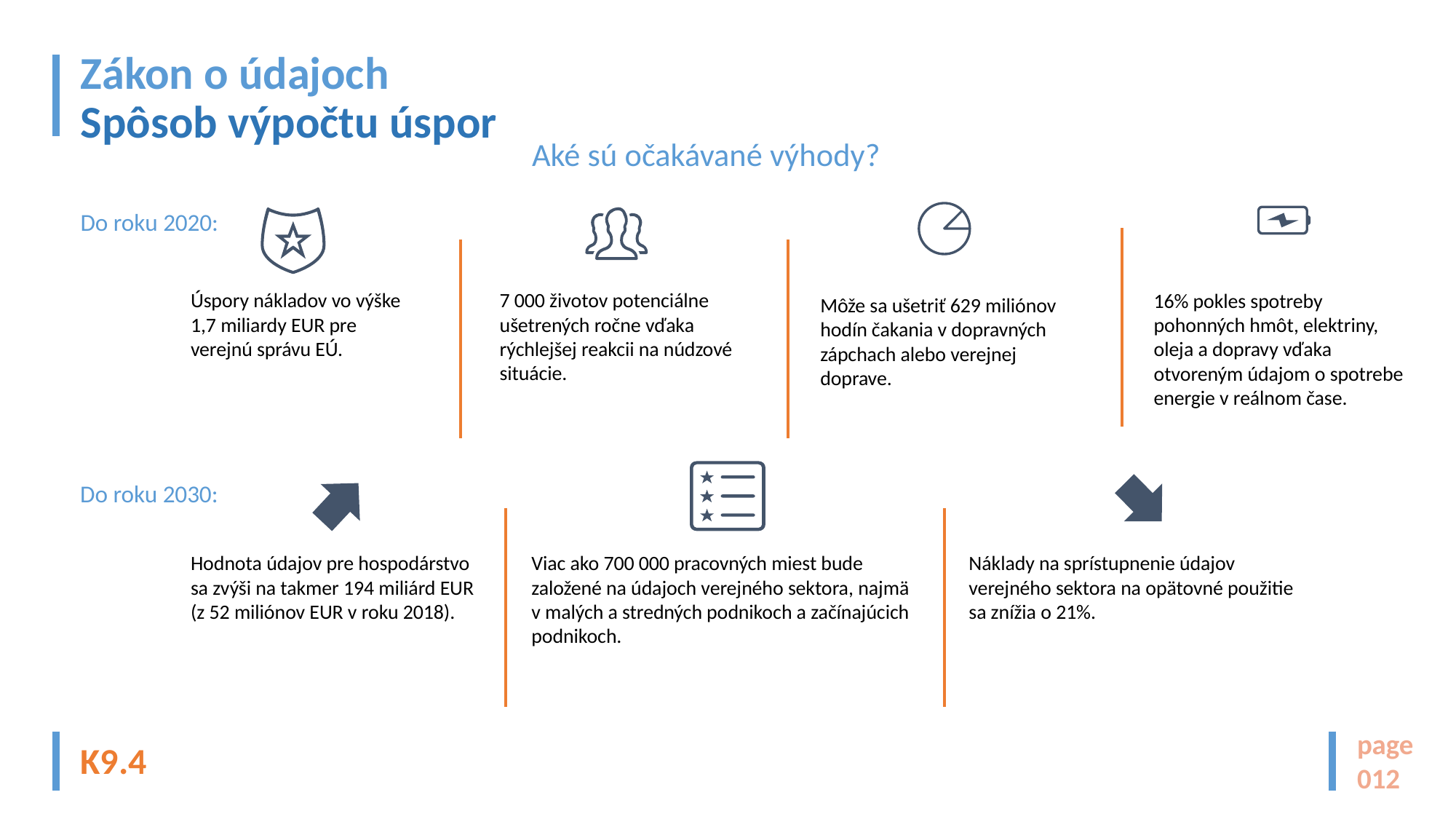

# Zákon o údajoch Spôsob výpočtu úspor
Aké sú očakávané výhody?
Do roku 2020:

Úspory nákladov vo výške 1,7 miliardy EUR pre verejnú správu EÚ.
7 000 životov potenciálne ušetrených ročne vďaka rýchlejšej reakcii na núdzové situácie.
16% pokles spotreby pohonných hmôt, elektriny, oleja a dopravy vďaka otvoreným údajom o spotrebe energie v reálnom čase.
Môže sa ušetriť 629 miliónov hodín čakania v dopravných zápchach alebo verejnej doprave.

Do roku 2030:

Hodnota údajov pre hospodárstvo sa zvýši na takmer 194 miliárd EUR (z 52 miliónov EUR v roku 2018).
Viac ako 700 000 pracovných miest bude založené na údajoch verejného sektora, najmä v malých a stredných podnikoch a začínajúcich podnikoch.
Náklady na sprístupnenie údajov verejného sektora na opätovné použitie sa znížia o 21%.
page
012